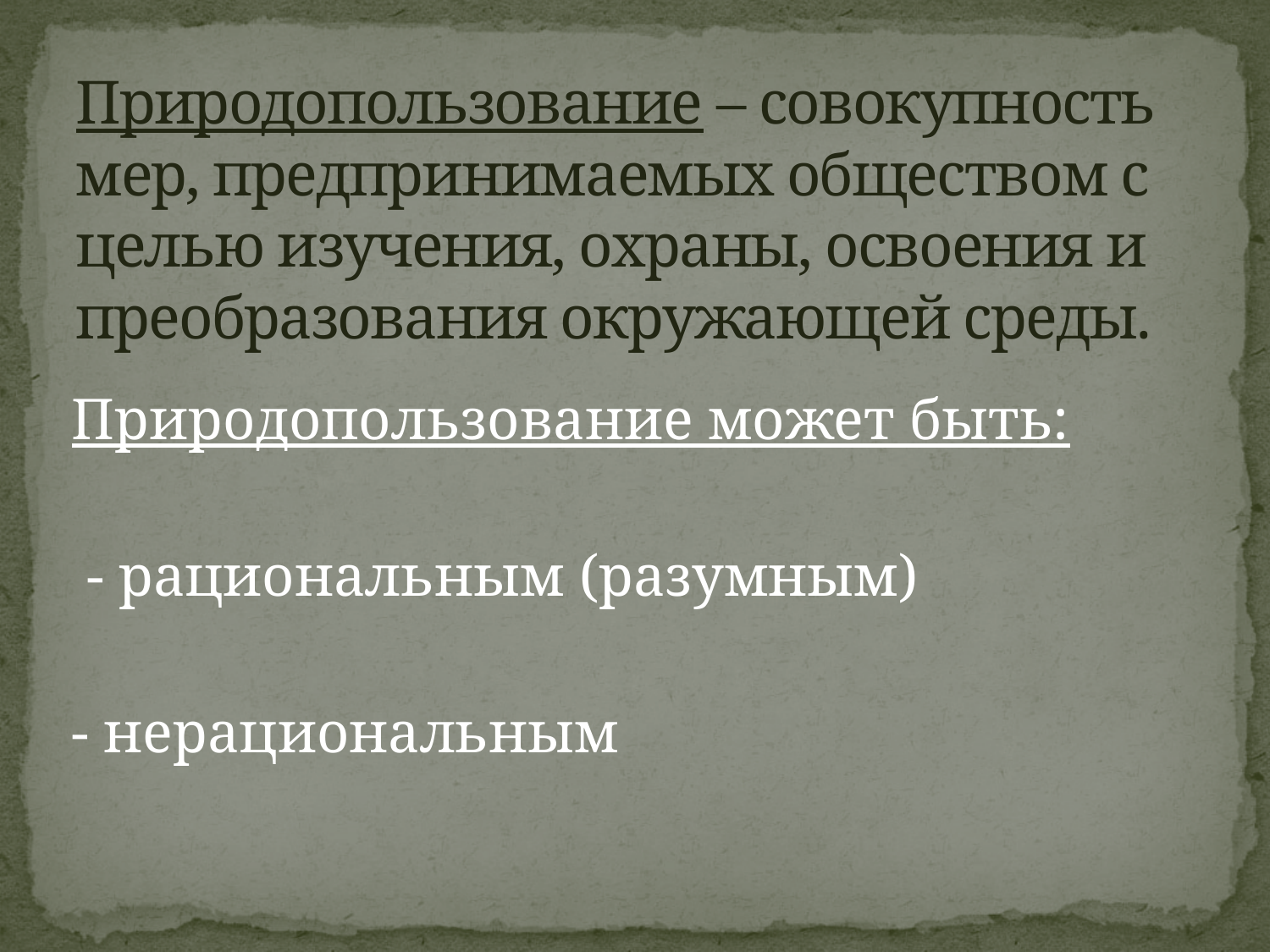

# Природопользование – совокупность мер, предпринимаемых обществом с целью изучения, охраны, освоения и преобразования окружающей среды.
Природопользование может быть:

 - рациональным (разумным)

- нерациональным